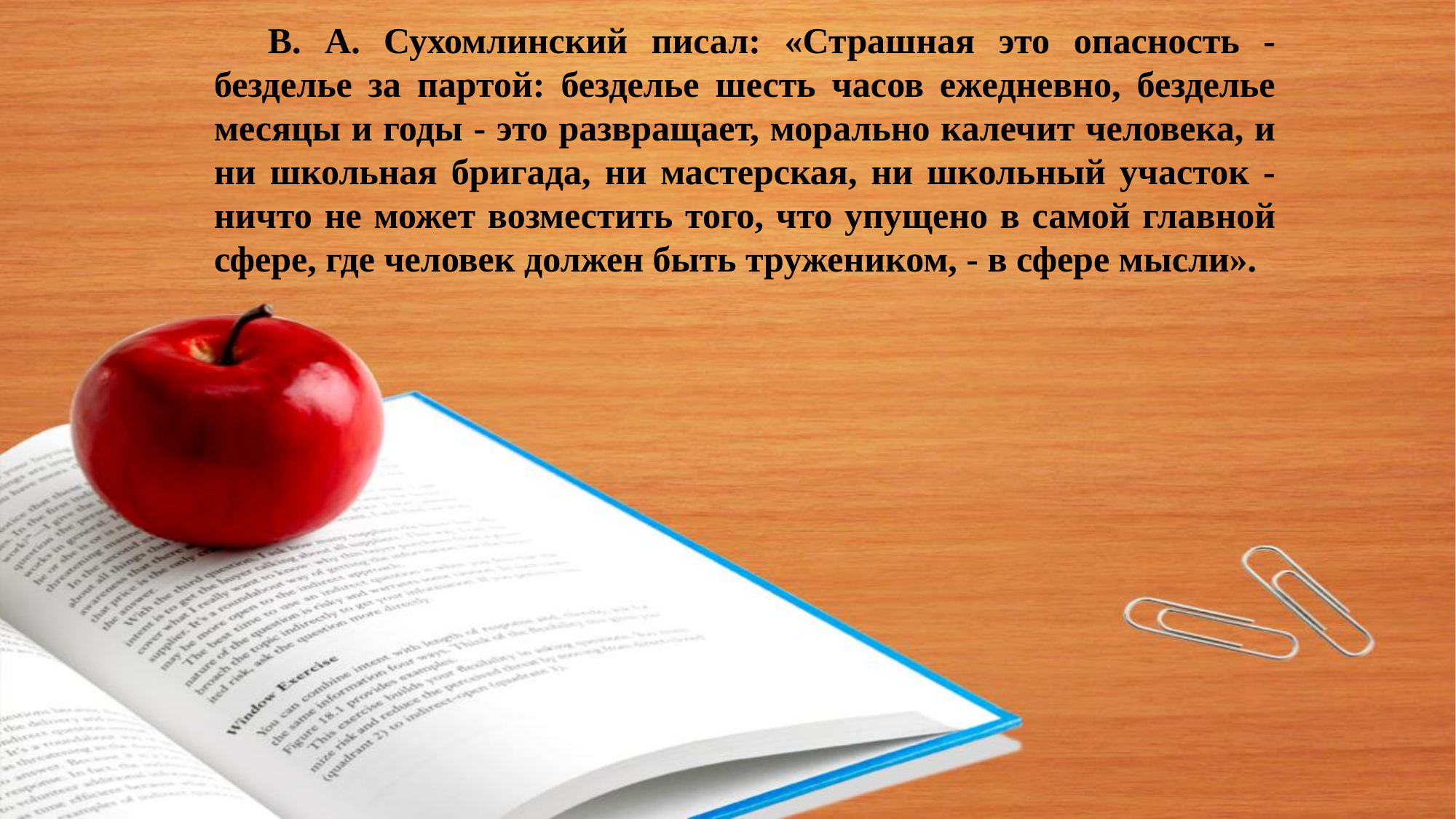

В. А. Сухомлинский писал: «Страшная это опасность - безделье за партой: безделье шесть часов ежедневно, безделье месяцы и годы - это развращает, морально калечит человека, и ни школьная бригада, ни мастерская, ни школьный участок - ничто не может возместить того, что упущено в самой главной сфере, где человек должен быть тружеником, - в сфере мысли».